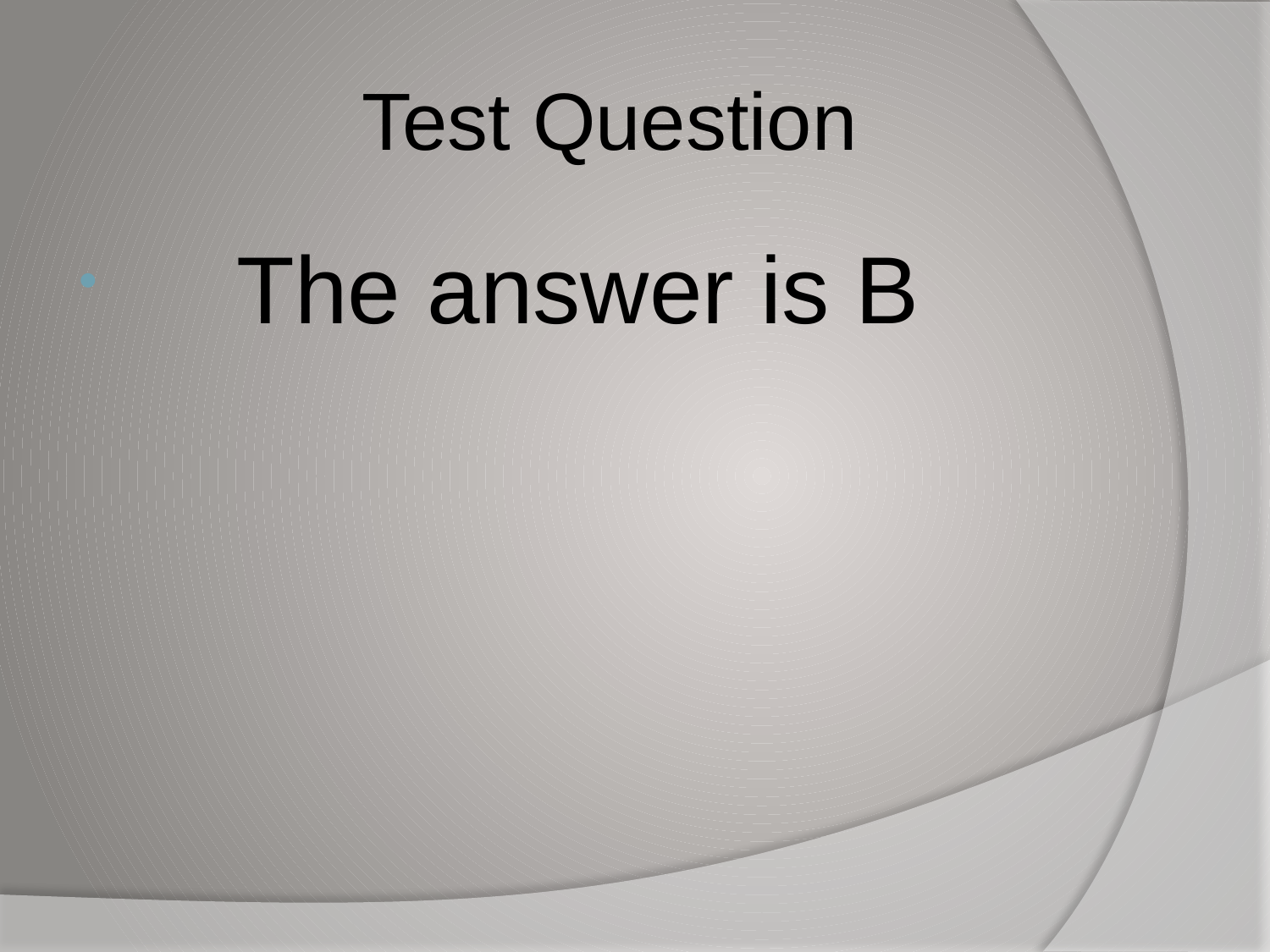

# Test Question
       The answer is B